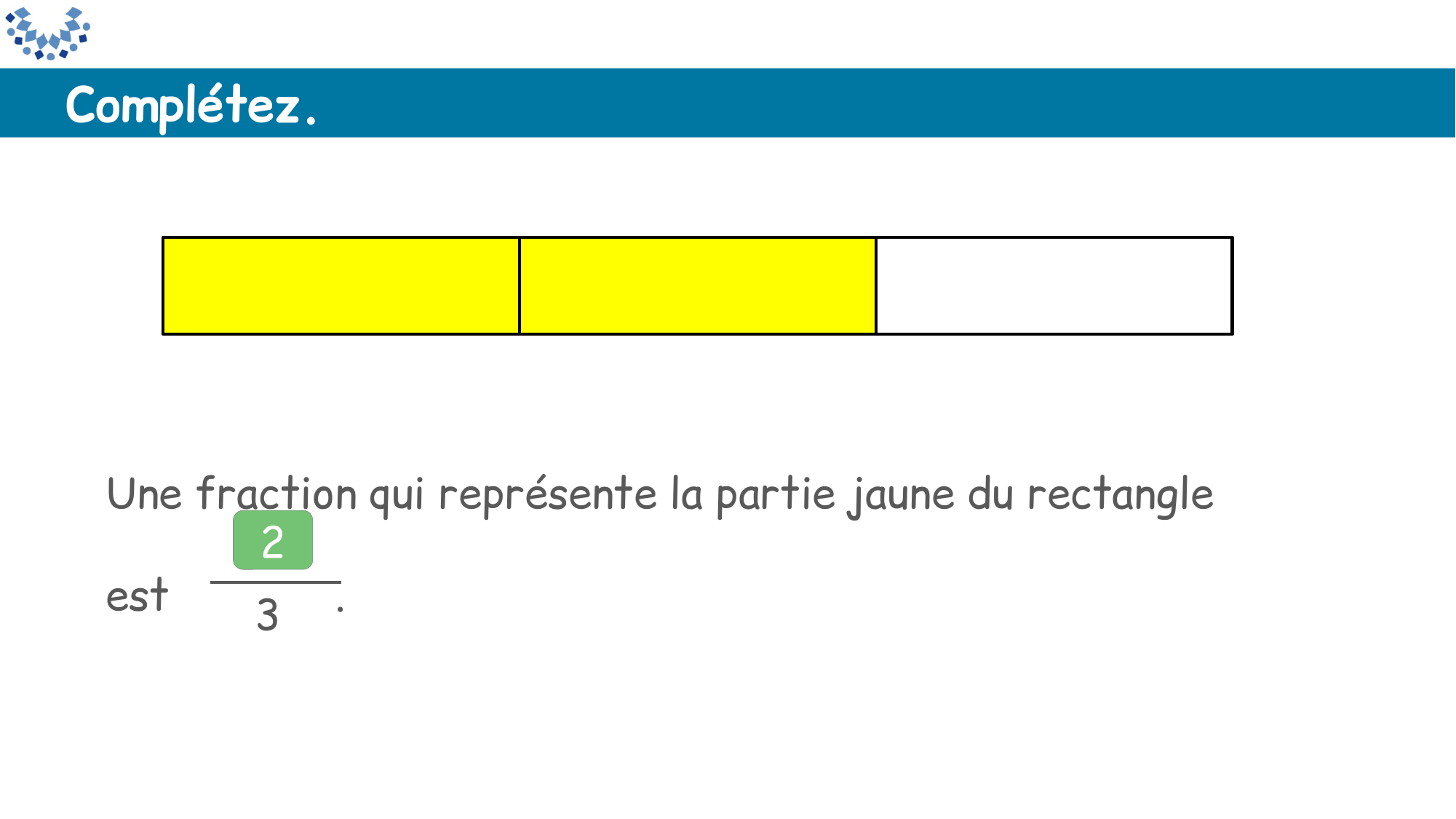

Complétez.

Une fraction qui représente la partie jaune du rectangle est             .
2
3